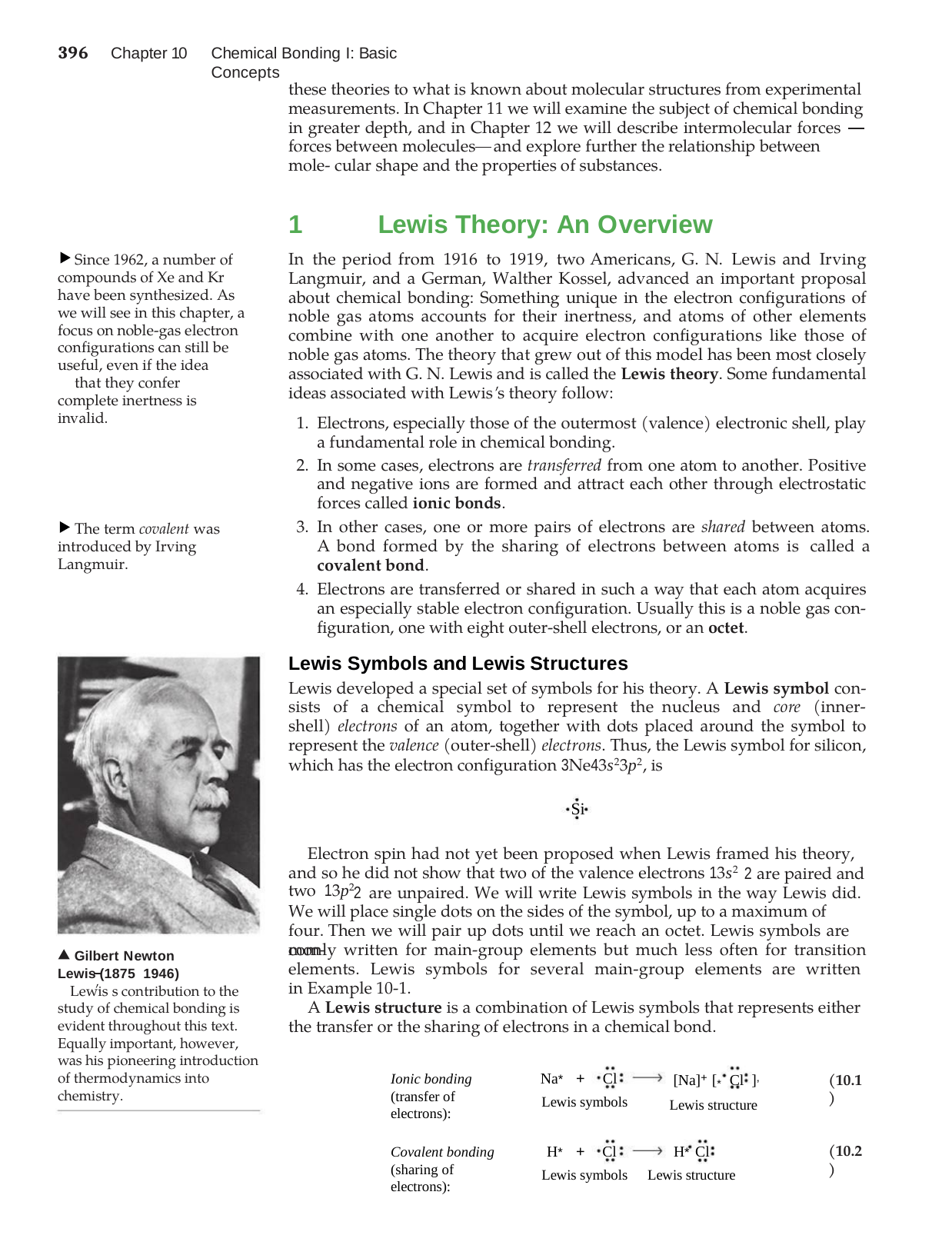

396	Chapter 10
Chemical Bonding I: Basic Concepts
these theories to what is known about molecular structures from experimental measurements. In Chapter 11 we will examine the subject of chemical bonding in greater depth, and in Chapter 12 we will describe intermolecular forces forces between molecules	and explore further the relationship between mole- cular shape and the properties of substances.

Lewis Theory: An Overview
In  the period from  1916  to  1919,  two Americans, G. N.  Lewis and  Irving Langmuir, and a German, Walther Kossel, advanced an important proposal about chemical bonding: Something unique in the electron configurations of noble gas atoms accounts for their inertness, and atoms of other elements combine with one another to acquire electron configurations like those of noble gas atoms. The theory that grew out of this model has been most closely associated with G. N. Lewis and is called the Lewis theory. Some fundamental ideas associated with Lewis s theory follow:
Electrons, especially those of the outermost (valence) electronic shell, play a fundamental role in chemical bonding.
In some cases, electrons are transferred from one atom to another. Positive and negative ions are formed and attract each other through electrostatic forces called ionic bonds.
In other cases, one or more pairs of electrons are shared between atoms. A bond formed by the sharing of electrons between atoms is  called a covalent bond.
Electrons are transferred or shared in such a way that each atom acquires an especially stable electron configuration. Usually this is a noble gas con- figuration, one with eight outer-shell electrons, or an octet.
Lewis Symbols and Lewis Structures
Lewis developed a special set of symbols for his theory. A Lewis symbol con- sists  of  a chemical  symbol to  represent  the nucleus  and  core  (inner-shell) electrons of an atom, together with dots placed around the symbol to represent the valence (outer-shell) electrons. Thus, the Lewis symbol for silicon, which has the electron configuration 3Ne43s23p2, is

Si

Since 1962, a number of compounds of Xe and Kr have been synthesized. As we will see in this chapter, a focus on noble-gas electron configurations can still be useful, even if the idea
that they confer complete inertness is invalid.

The term covalent was introduced by Irving Langmuir.

Electron spin had not yet been proposed when Lewis framed his theory, and so he did not show that two of the valence electrons 13s2
2 are paired and
two  13p2
2  are unpaired. We will write Lewis symbols in the way Lewis did.
We will place single dots on the sides of the symbol, up to a maximum of four. Then we will pair up dots until we reach an octet. Lewis symbols are com-
monly written for main-group elements but much less often for transition elements.  Lewis  symbols  for  several  main-group  elements  are  written  in Example 10-1.
A Lewis structure is a combination of Lewis symbols that represents either the transfer or the sharing of electrons in a chemical bond.
 Gilbert Newton Lewis (1875  1946)
Lewis s contribution to the study of chemical bonding is evident throughout this text. Equally important, however, was his pioneering introduction of thermodynamics into chemistry.

[Na]+[*Cl  ],
Lewis structure
Na*  +   Cl
Lewis symbols
Ionic bonding (transfer of electrons):
(10.1)
(10.2)
H*  +   Cl
Lewis symbols
H*Cl
Lewis structure
Covalent bonding (sharing of electrons):